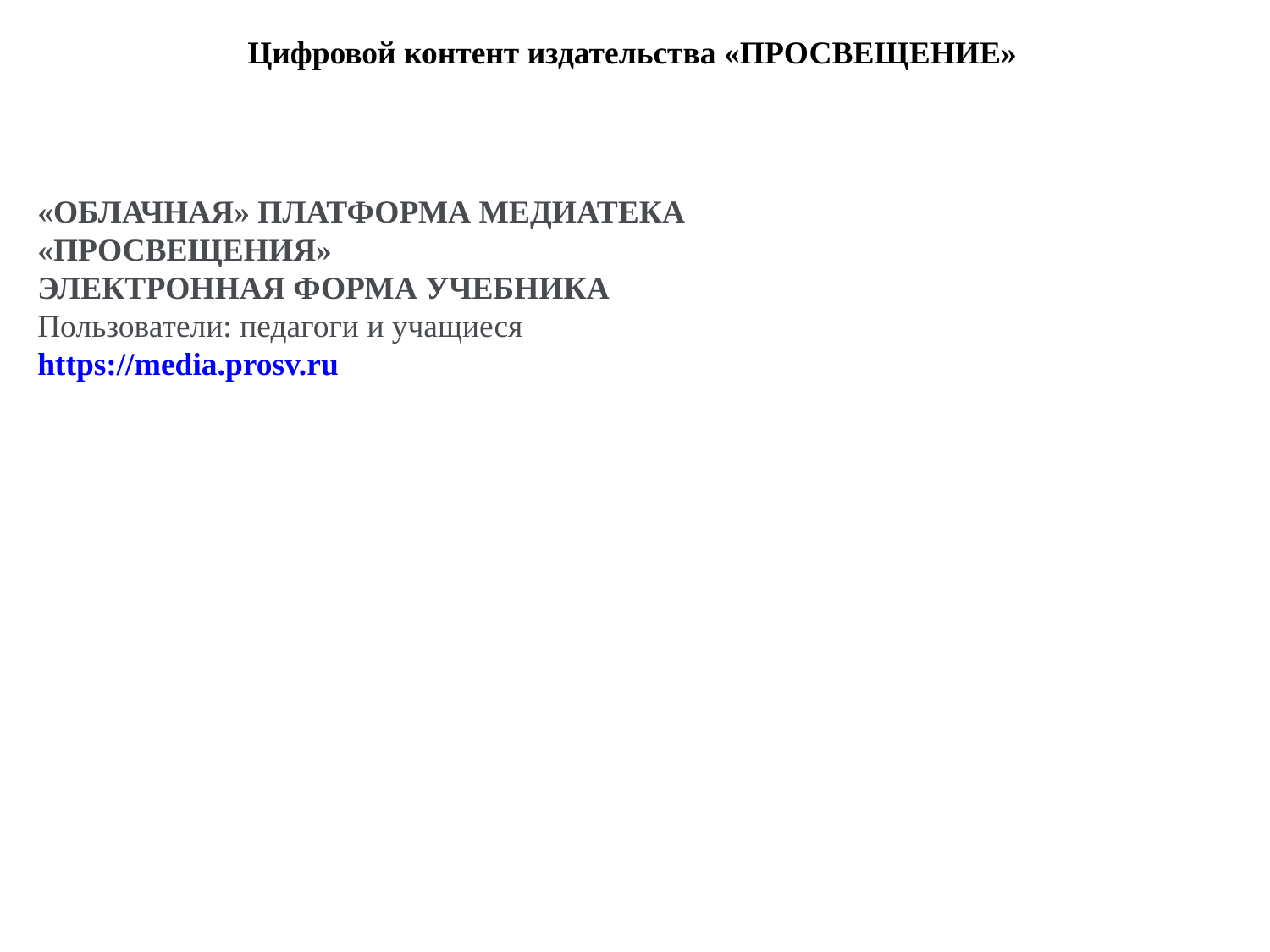

Цифровой контент издательства «ПРОСВЕЩЕНИЕ»
«ОБЛАЧНАЯ» ПЛАТФОРМА МЕДИАТЕКА «ПРОСВЕЩЕНИЯ»
ЭЛЕКТРОННАЯ ФОРМА УЧЕБНИКА
Пользователи: педагоги и учащиеся
https://media.prosv.ru